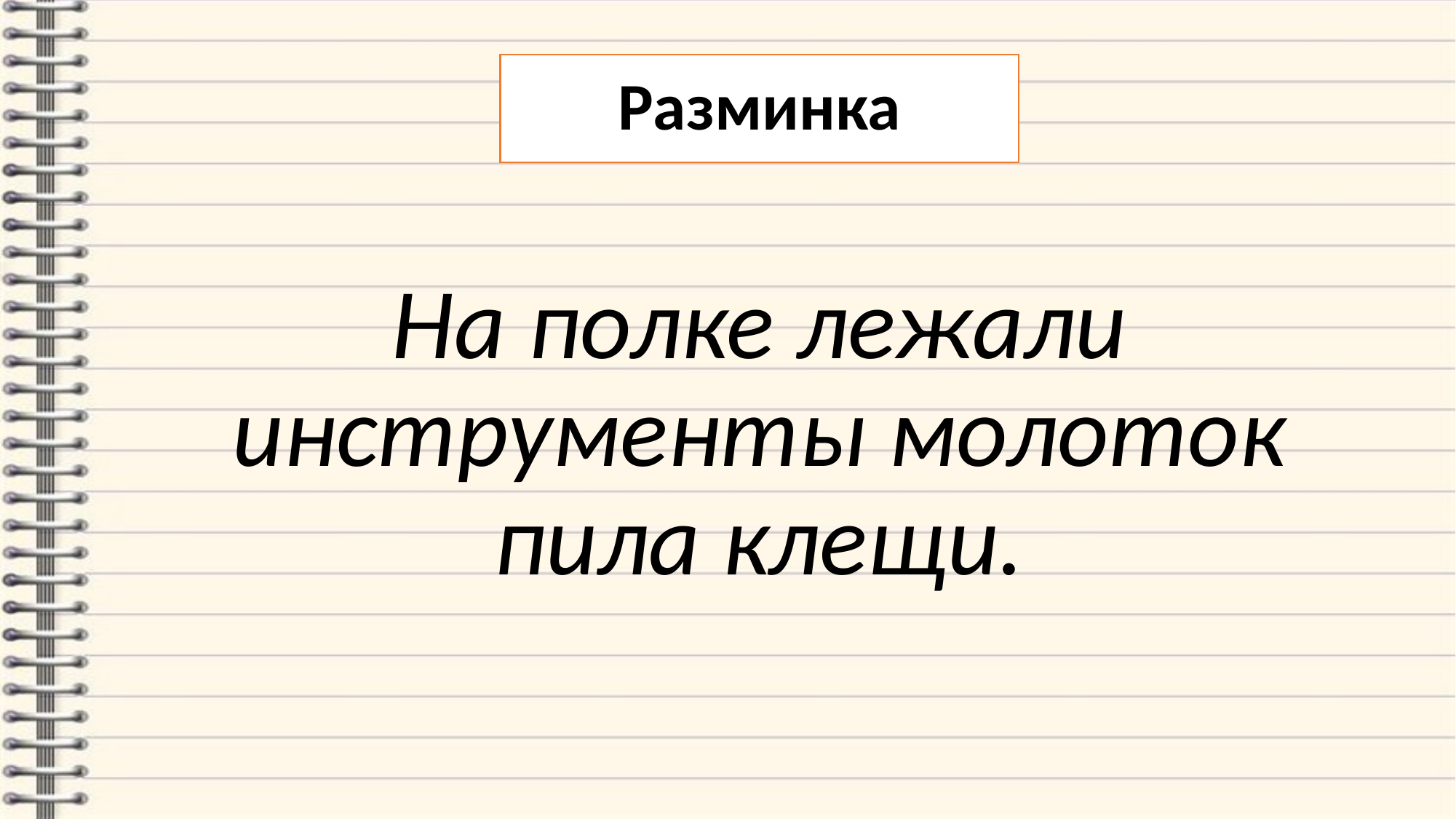

# Разминка
На полке лежали инструменты молоток пила клещи.